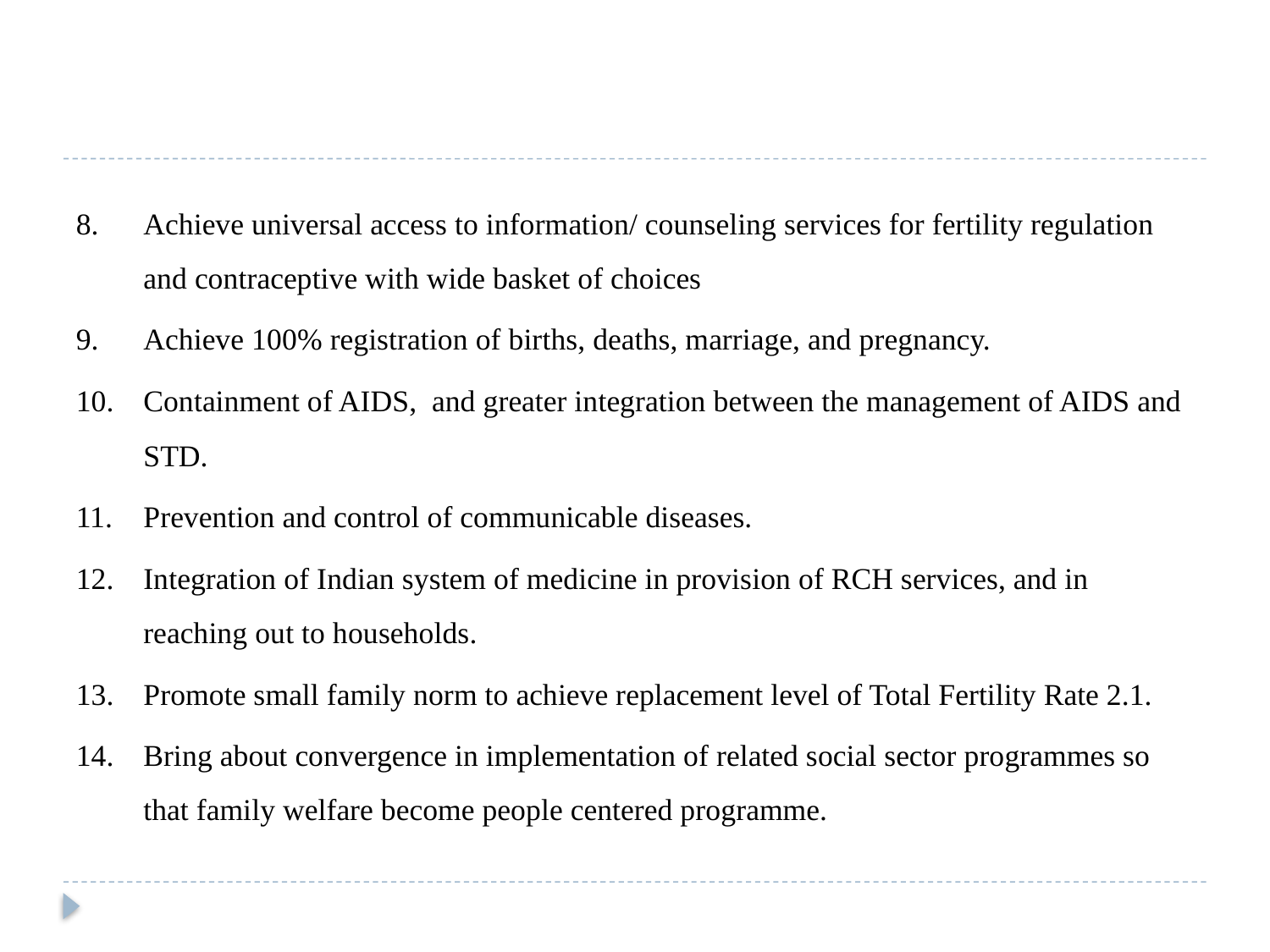

8. 	Achieve universal access to information/ counseling services for fertility regulation and contraceptive with wide basket of choices
9.	Achieve 100% registration of births, deaths, marriage, and pregnancy.
10.	Containment of AIDS,  and greater integration between the management of AIDS and STD.
11.	Prevention and control of communicable diseases.
12.	Integration of Indian system of medicine in provision of RCH services, and in reaching out to households.
13. 	Promote small family norm to achieve replacement level of Total Fertility Rate 2.1.
14.	Bring about convergence in implementation of related social sector programmes so that family welfare become people centered programme.